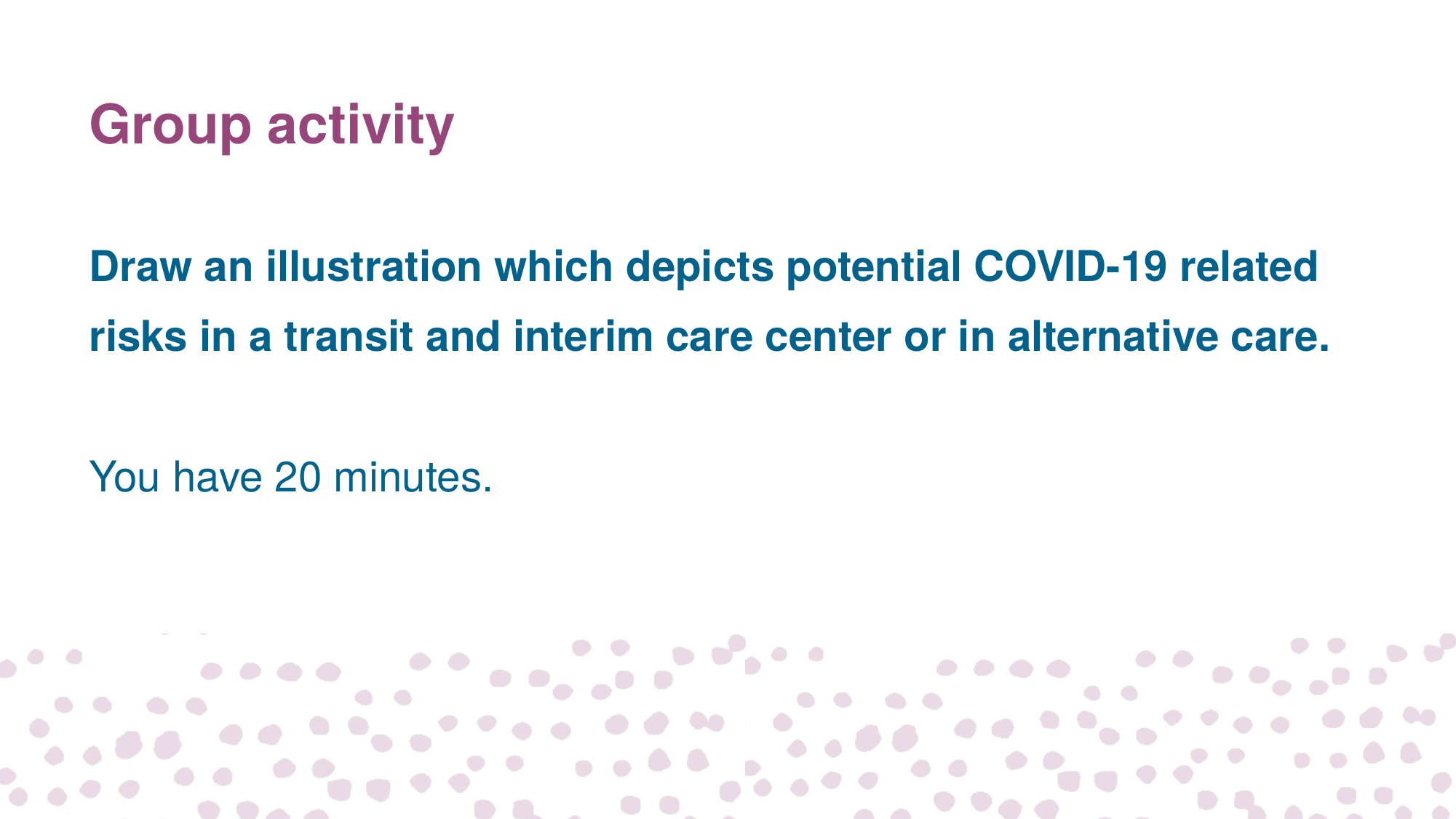

# Group activity

Draw an illustration which depicts potential COVID-19 related risks in a transit and interim care center or in alternative care.

You have 20 minutes.